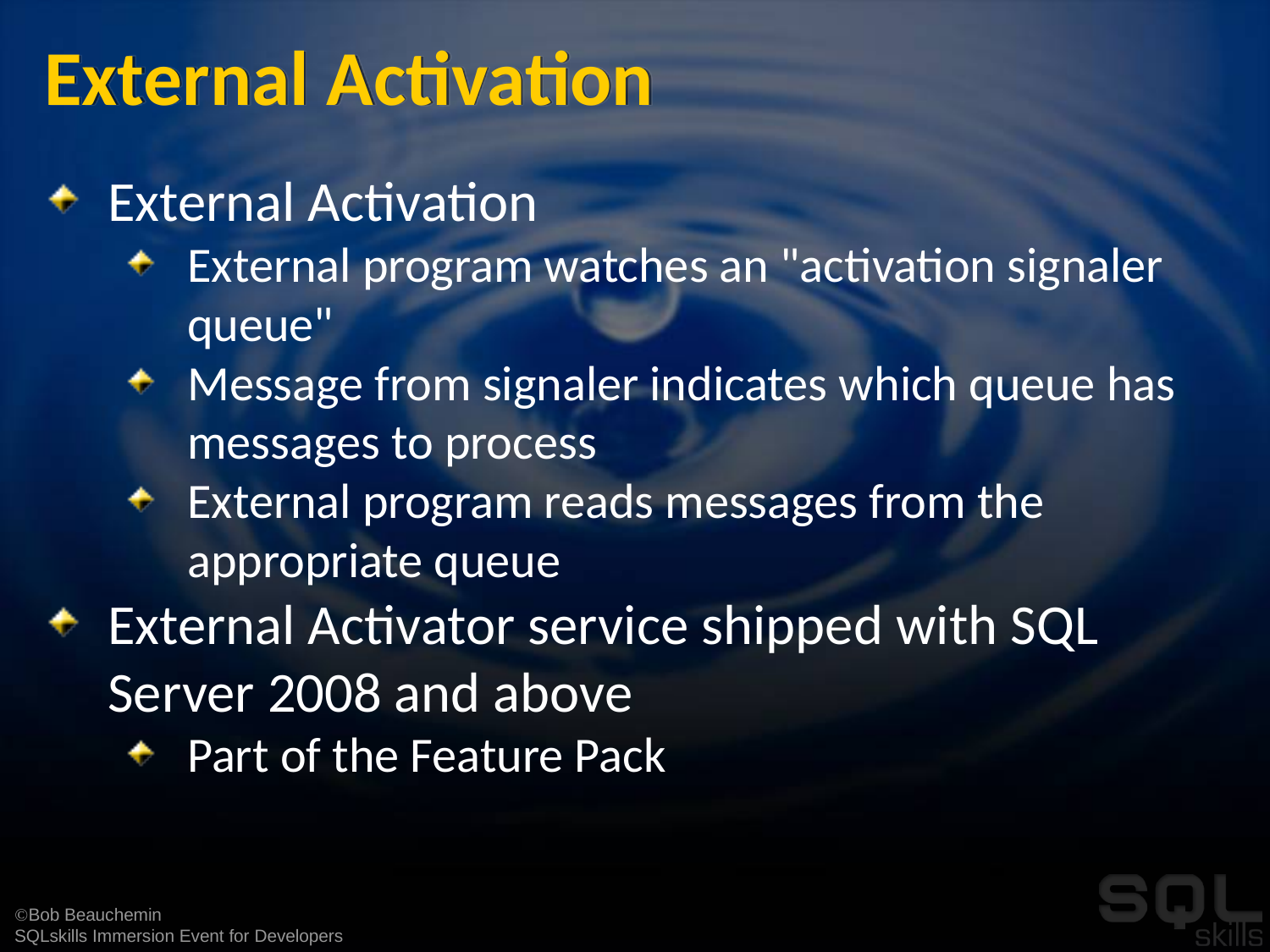

# External Activation
External Activation
External program watches an "activation signaler queue"
Message from signaler indicates which queue has messages to process
External program reads messages from the appropriate queue
External Activator service shipped with SQL Server 2008 and above
Part of the Feature Pack